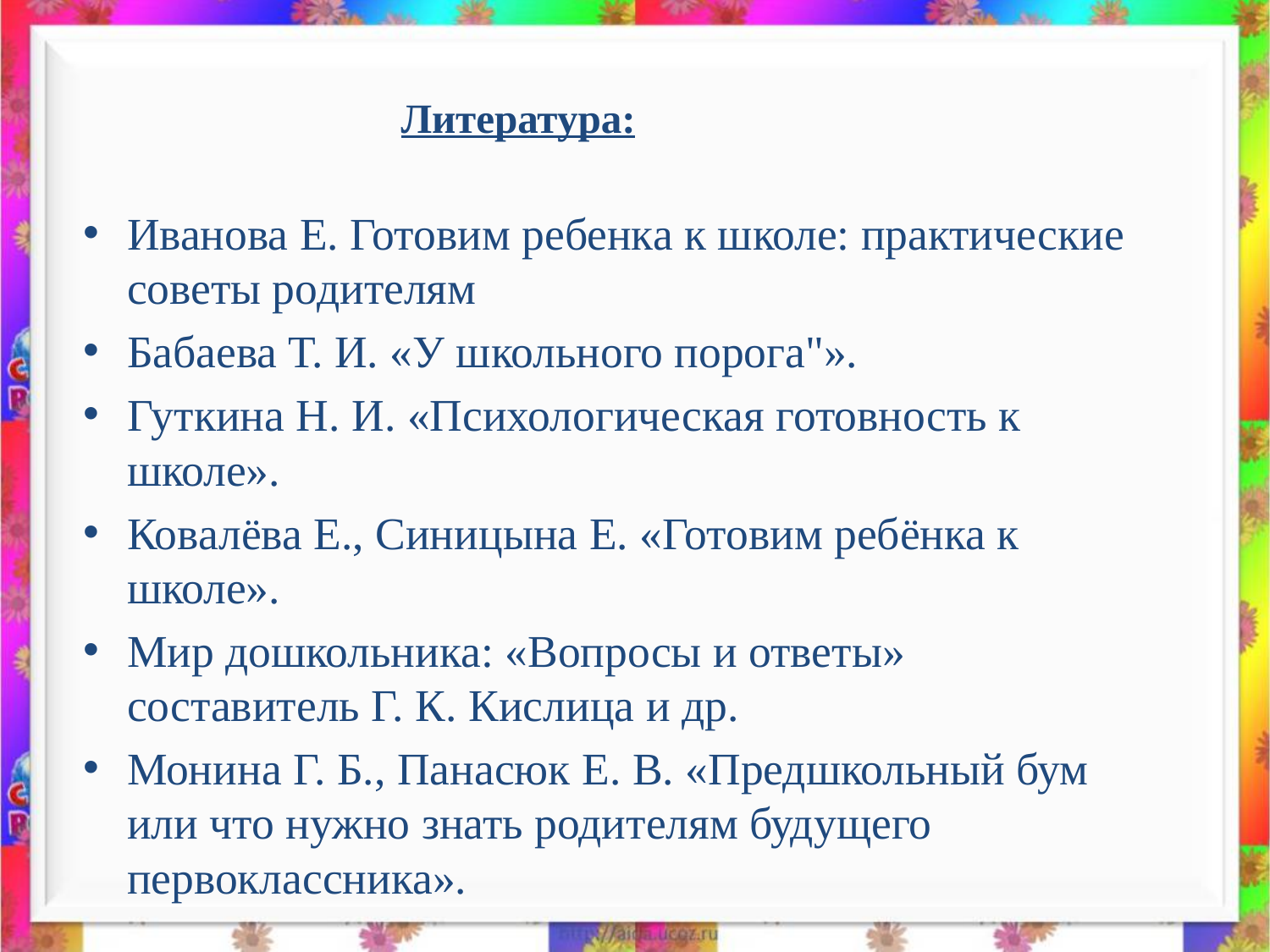

# Литература:
Иванова Е. Готовим ребенка к школе: практические советы родителям
Бабаева Т. И. «У школьного порога"».
Гуткина Н. И. «Психологическая готовность к школе».
Ковалёва Е., Синицына Е. «Готовим ребёнка к школе».
Мир дошкольника: «Вопросы и ответы» составитель Г. К. Кислица и др.
Монина Г. Б., Панасюк Е. В. «Предшкольный бум или что нужно знать родителям будущего первоклассника».